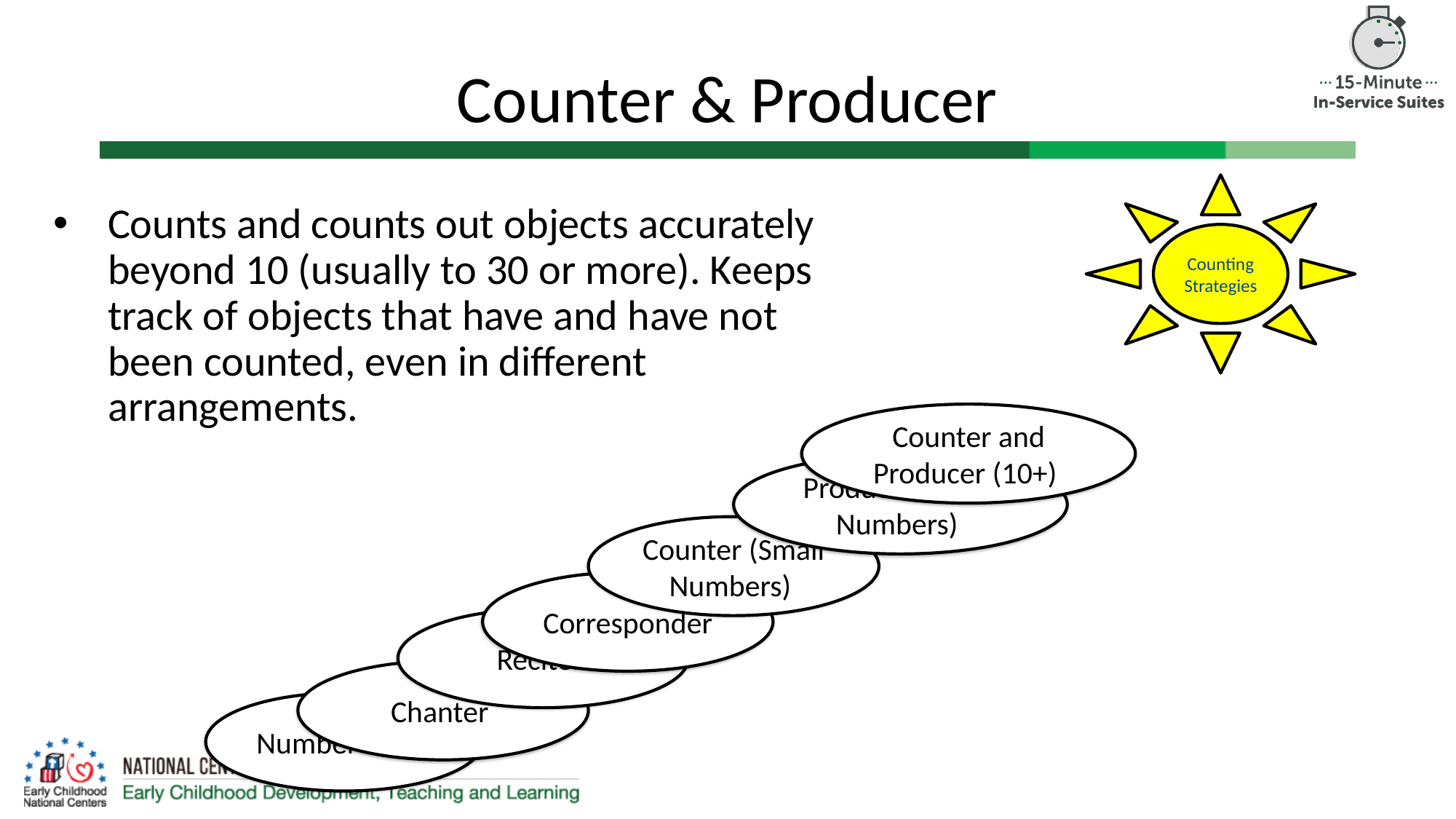

# Counter & Producer

Counting
Strategies
Counts and counts out objects accurately beyond 10 (usually to 30 or more). Keeps track of objects that have and have not been counted, even in different arrangements.

Counter and Producer (10+)

Producer (Small Numbers)

Counter (Small Numbers)

Corresponder

Reciter

Chanter

Number Sayer